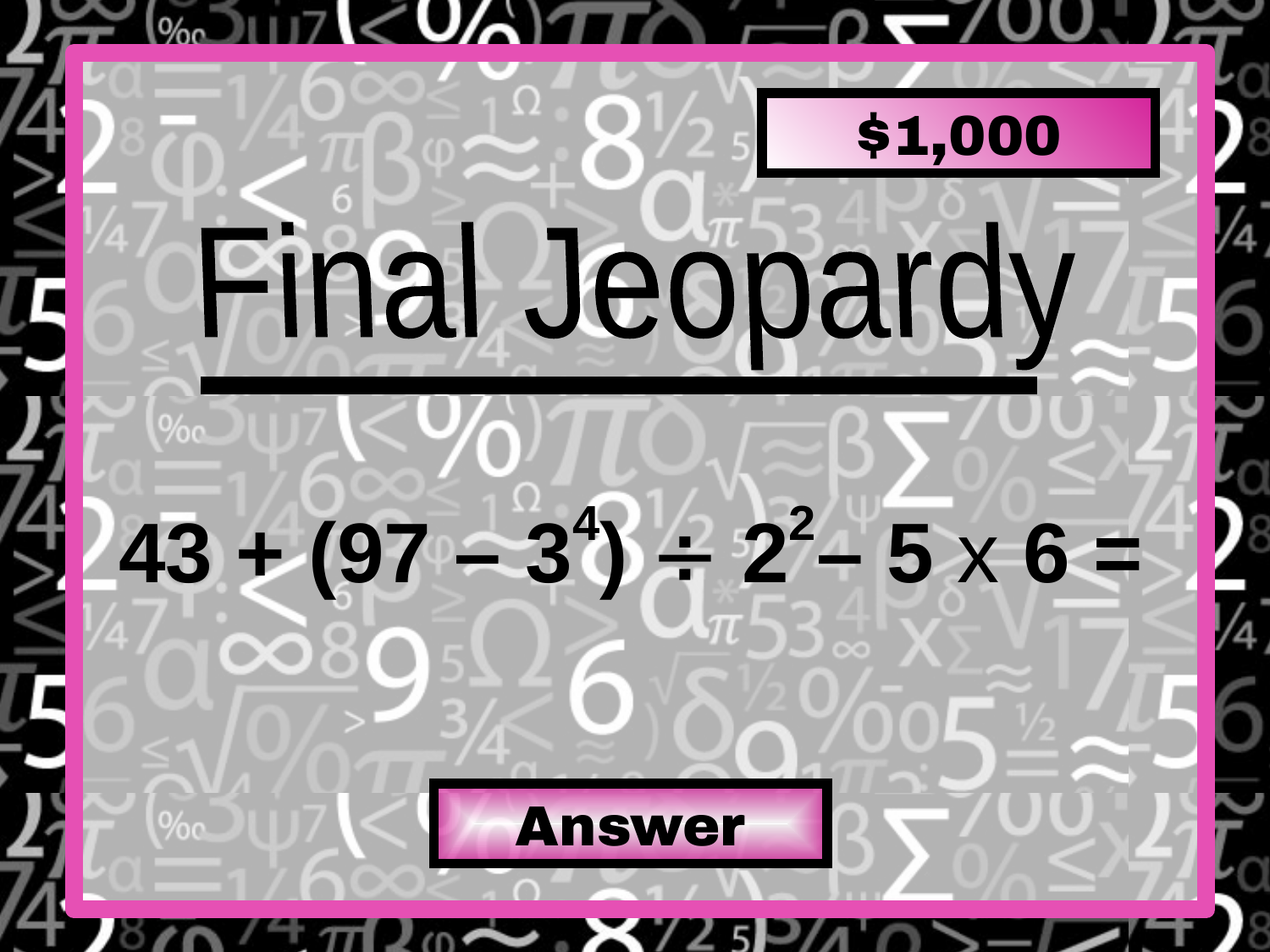

$1,000
Final Jeopardy
43 + (97 – 34) ÷ 22– 5 x 6 =
Answer